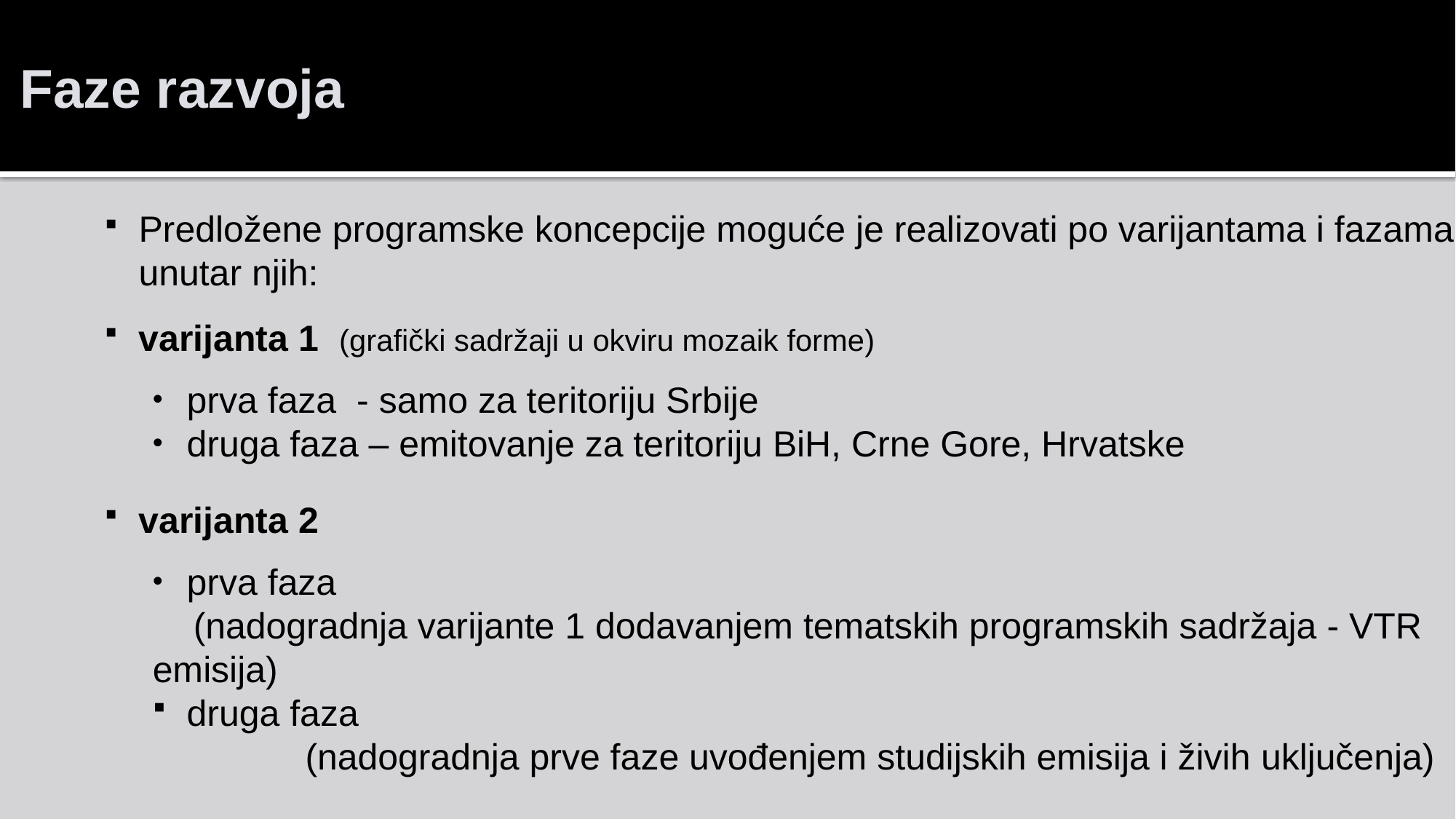

Faze razvoja

Predložene programske koncepcije moguće je realizovati po varijantama i fazama unutar njih:

varijanta 1  (grafički sadržaji u okviru mozaik forme)

prva faza  - samo za teritoriju Srbije
druga faza – emitovanje za teritoriju BiH, Crne Gore, Hrvatske

varijanta 2

prva faza
    (nadogradnja varijante 1 dodavanjem tematskih programskih sadržaja - VTR emisija)
druga faza
	         (nadogradnja prve faze uvođenjem studijskih emisija i živih uključenja)